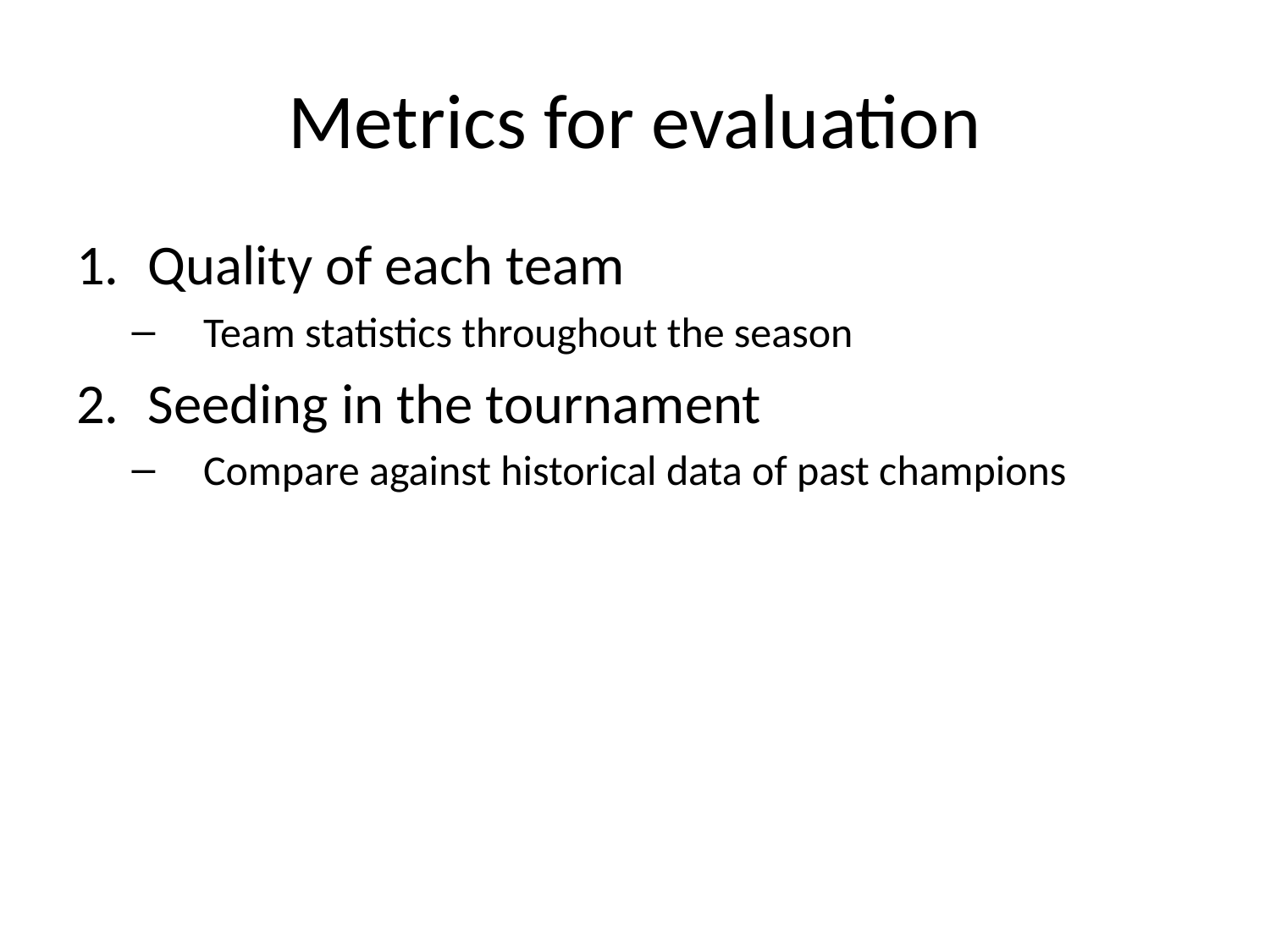

# Metrics for evaluation
Quality of each team
Team statistics throughout the season
Seeding in the tournament
Compare against historical data of past champions